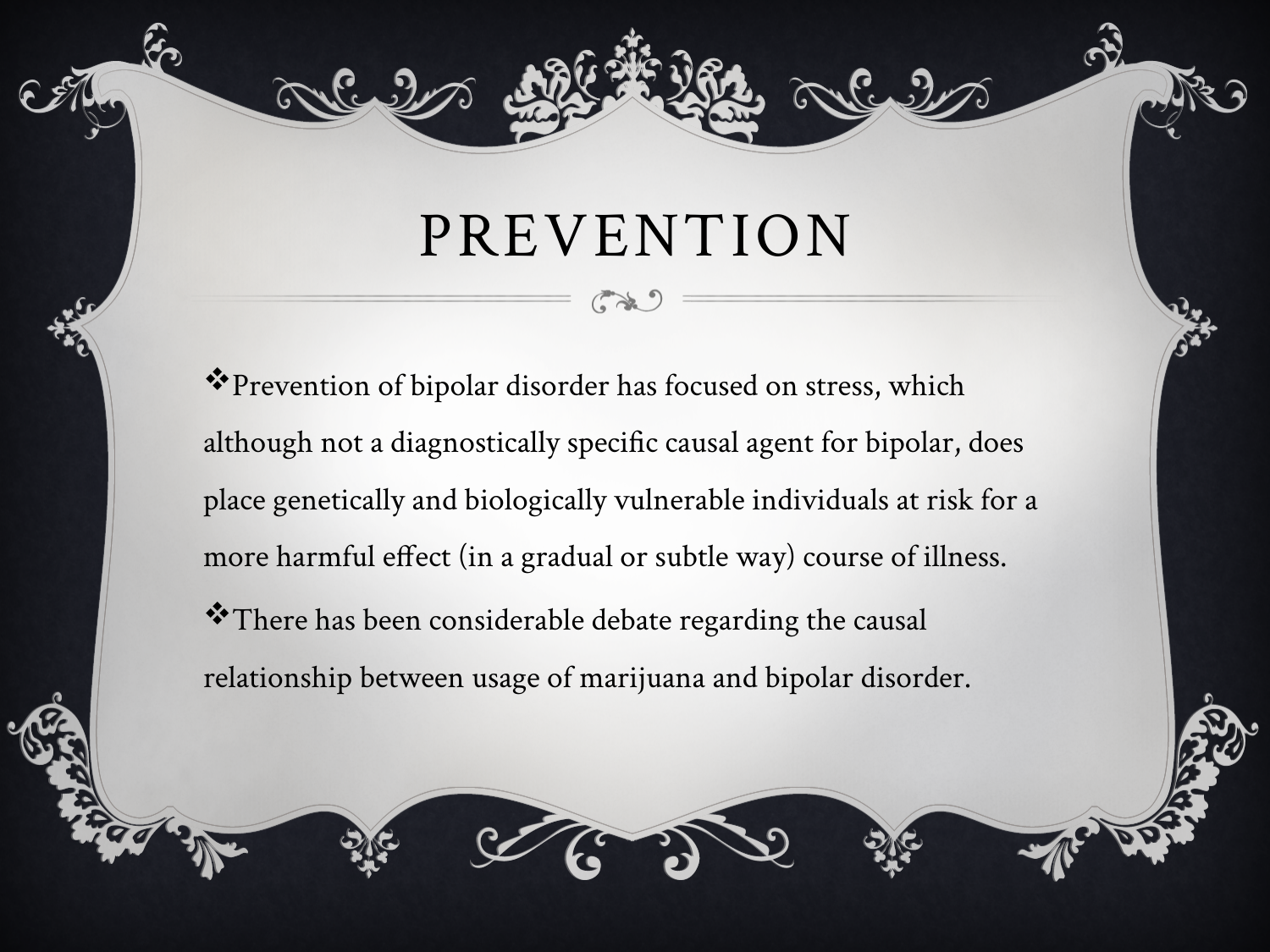

# prevention
Prevention of bipolar disorder has focused on stress, which although not a diagnostically specific causal agent for bipolar, does place genetically and biologically vulnerable individuals at risk for a more harmful effect (in a gradual or subtle way) course of illness.
There has been considerable debate regarding the causal relationship between usage of marijuana and bipolar disorder.